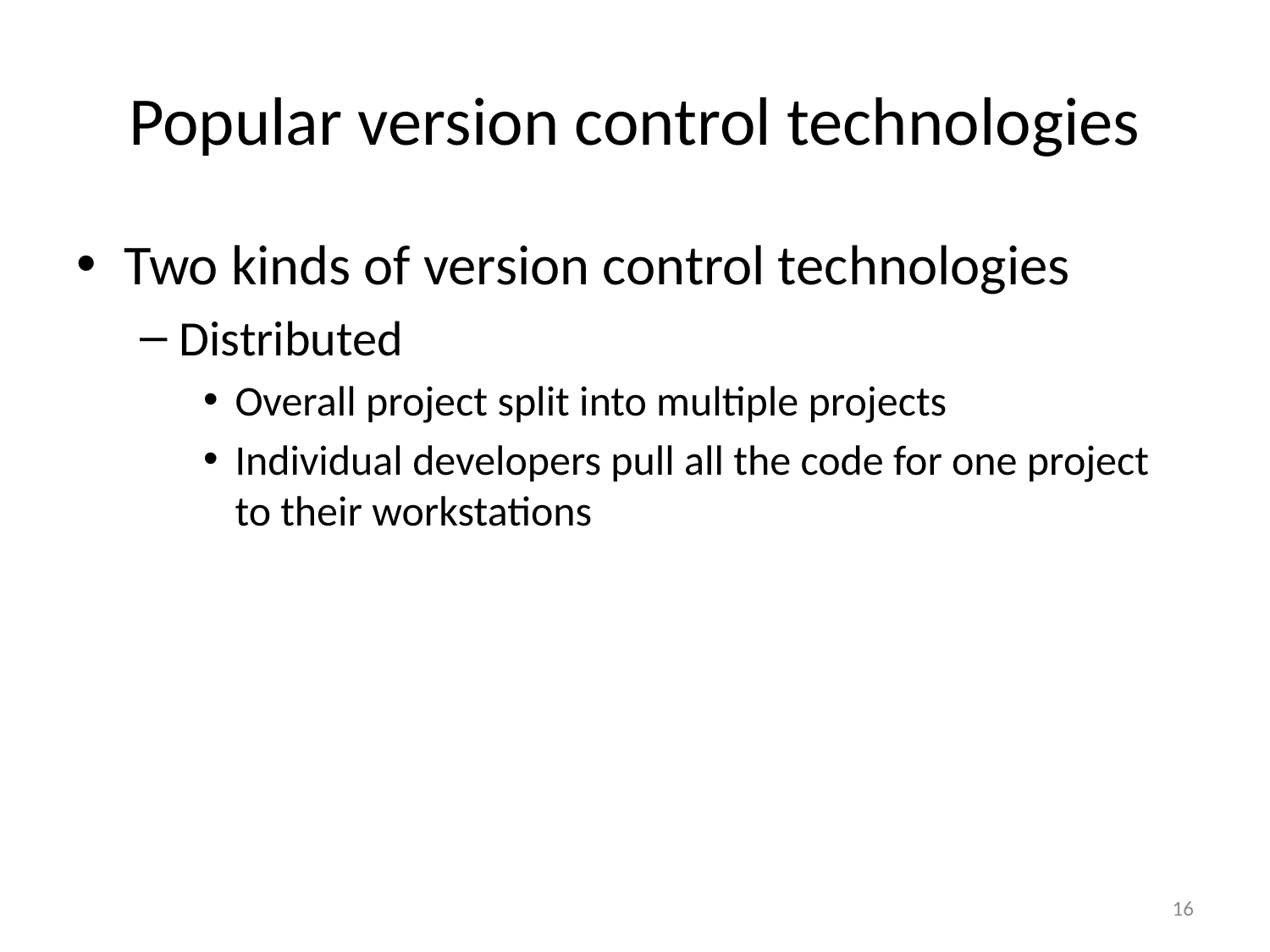

# Popular version control technologies
Two kinds of version control technologies
Distributed
Overall project split into multiple projects
Individual developers pull all the code for one project to their workstations

16